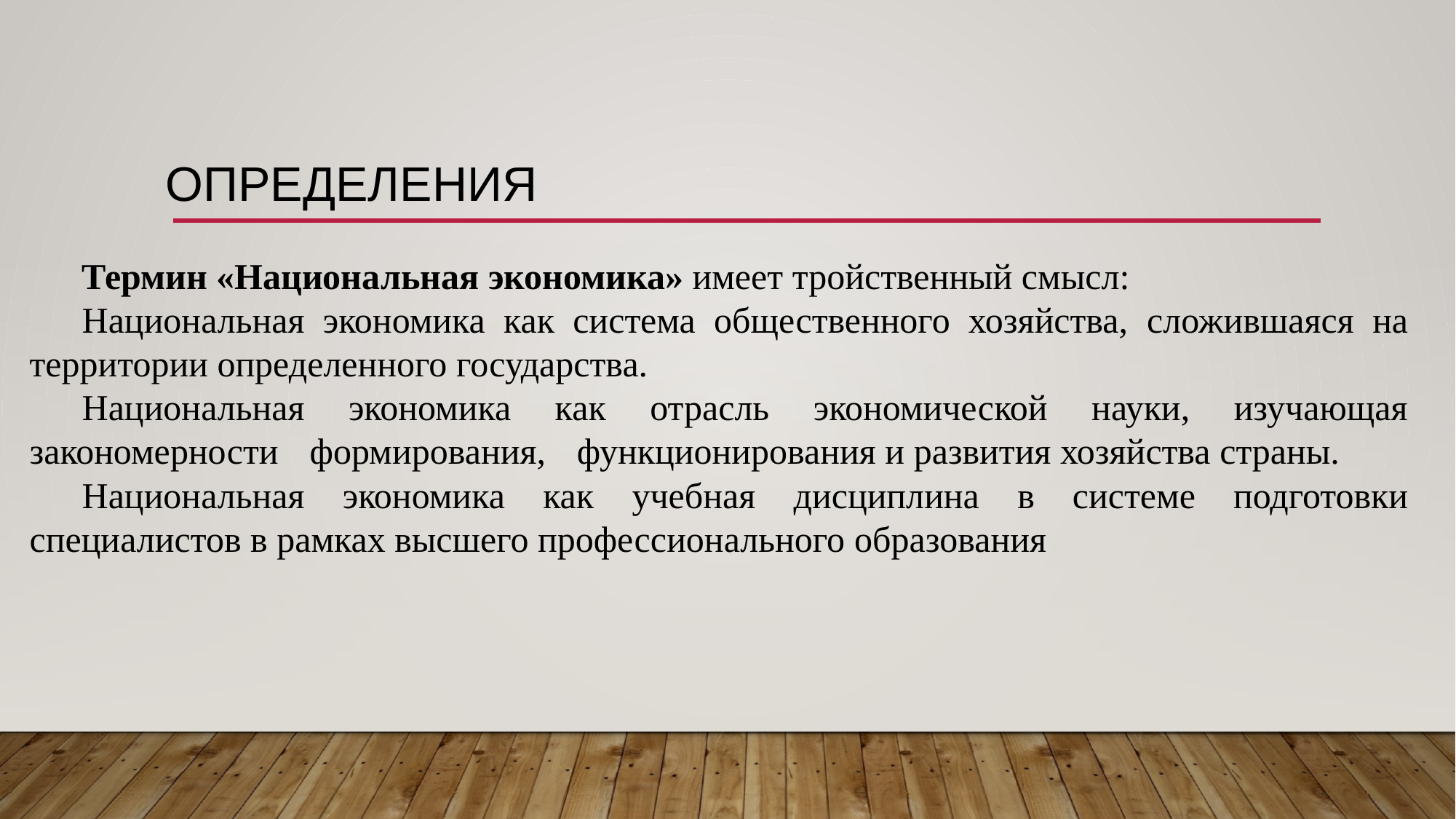

# Определения
Термин «Национальная экономика» имеет тройственный смысл:
Национальная экономика как система общественного хозяйства, сложившаяся на территории определенного государства.
Национальная экономика как отрасль экономической науки, изучающая закономерности   формирования,   функционирования и развития хозяйства страны.
Национальная экономика как учебная дисциплина в системе подготовки специалистов в рамках высшего профессионального образования